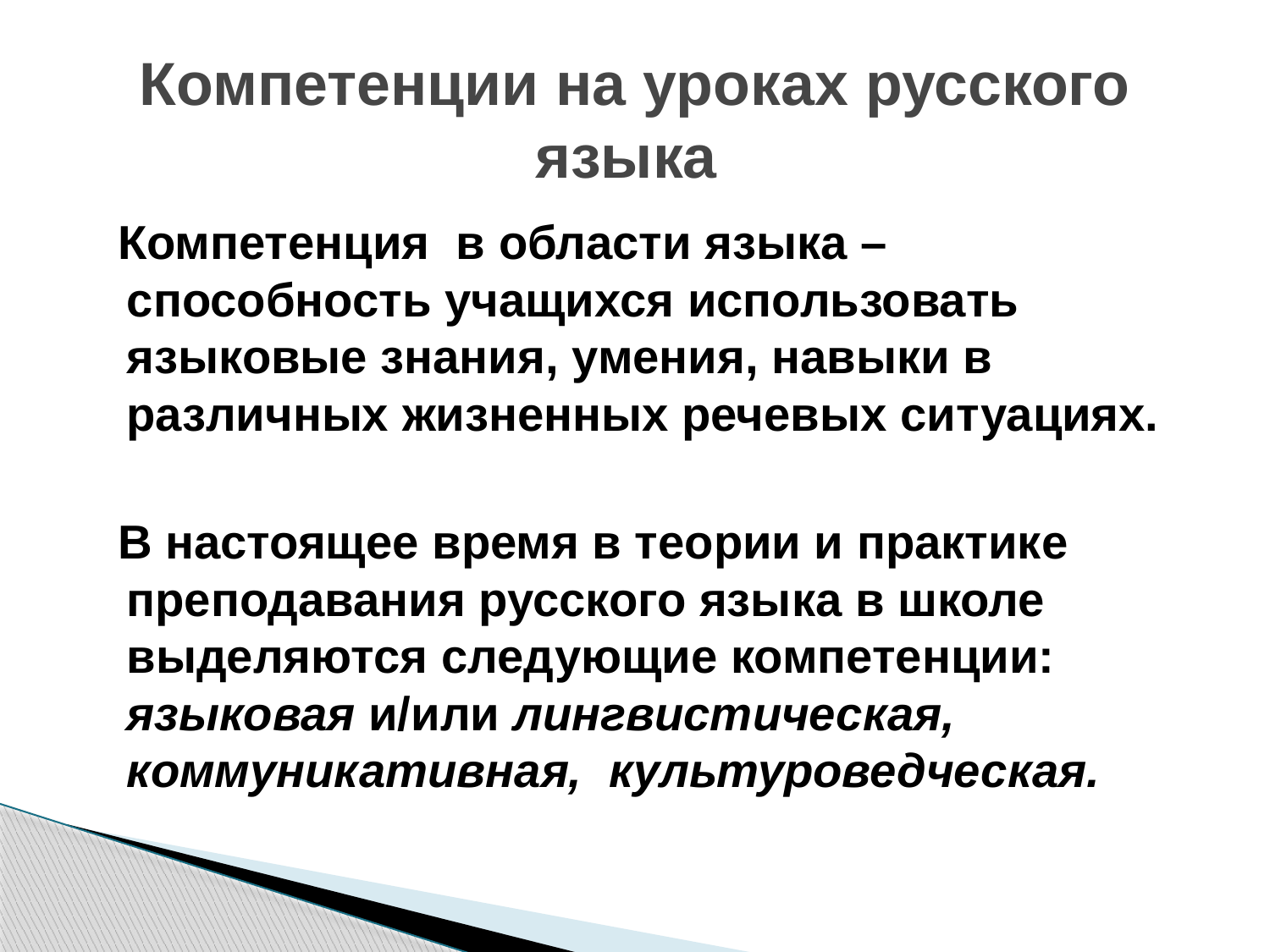

# Компетенции на уроках русского языка
  Компетенция  в области языка – способность учащихся использовать языковые знания, умения, навыки в различных жизненных речевых ситуациях.

  В настоящее время в теории и практике преподавания русского языка в школе выделяются следующие компетенции: языковая и/или лингвистическая, коммуникативная,  культуроведческая.